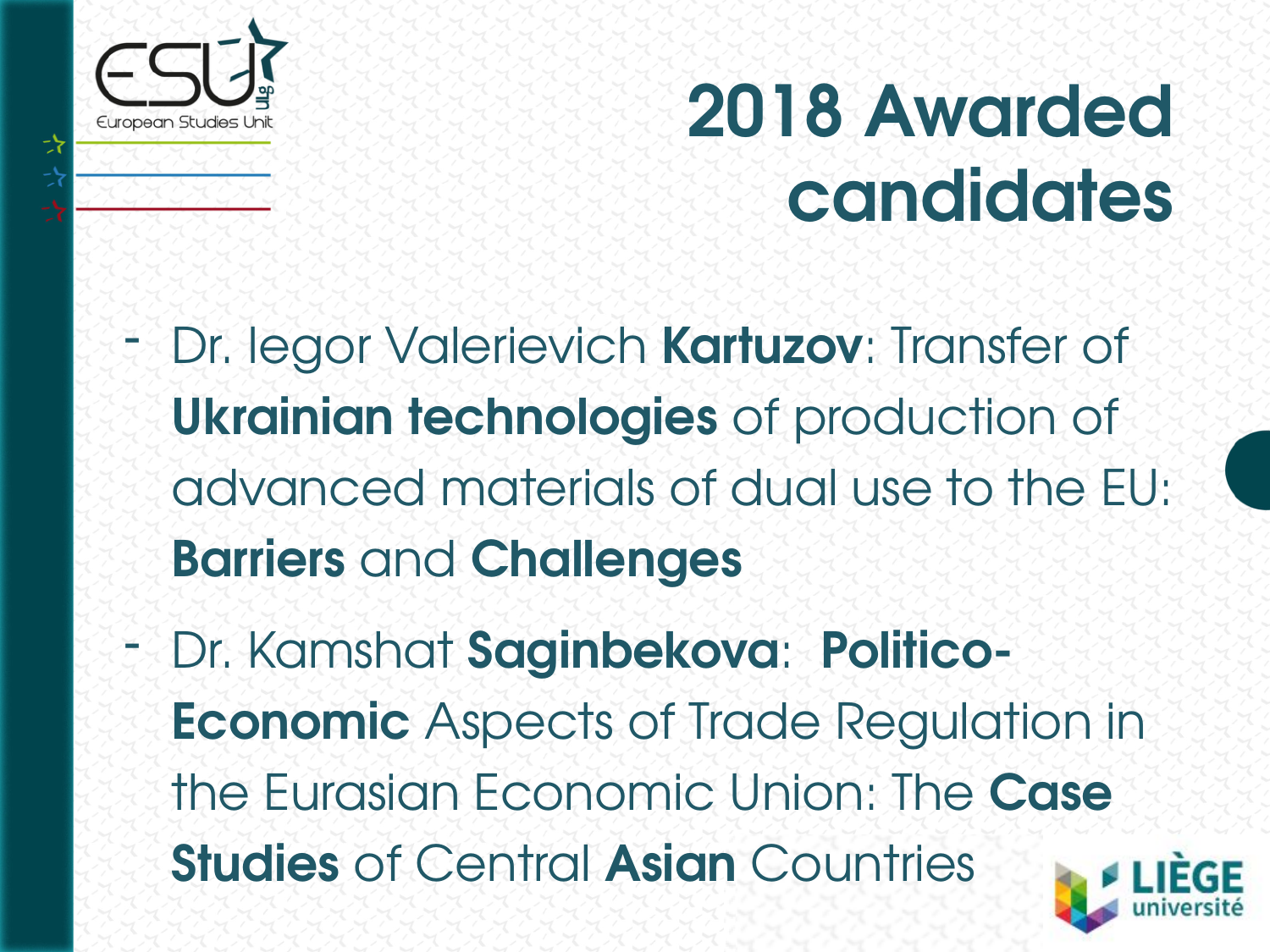

# 2018 Awarded  candidates
Dr. Iegor Valerievich Kartuzov: Transfer of Ukrainian technologies of production of advanced materials of dual use to the EU: Barriers and Challenges
Dr. Kamshat Saginbekova:  Politico-Economic Aspects of Trade Regulation in the Eurasian Economic Union: The Case Studies of Central Asian Countries